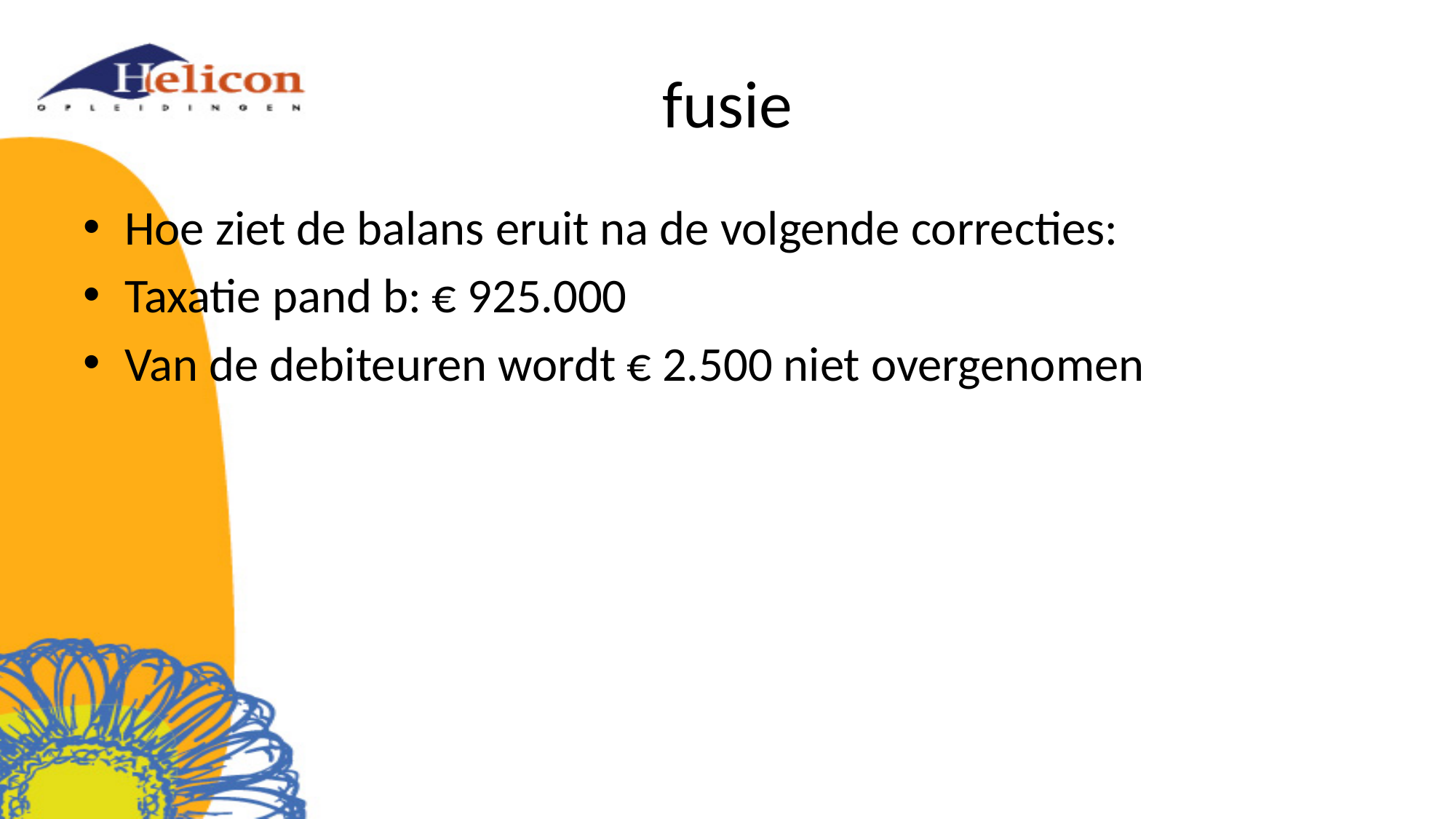

# fusie
Hoe ziet de balans eruit na de volgende correcties:
Taxatie pand b: € 925.000
Van de debiteuren wordt € 2.500 niet overgenomen